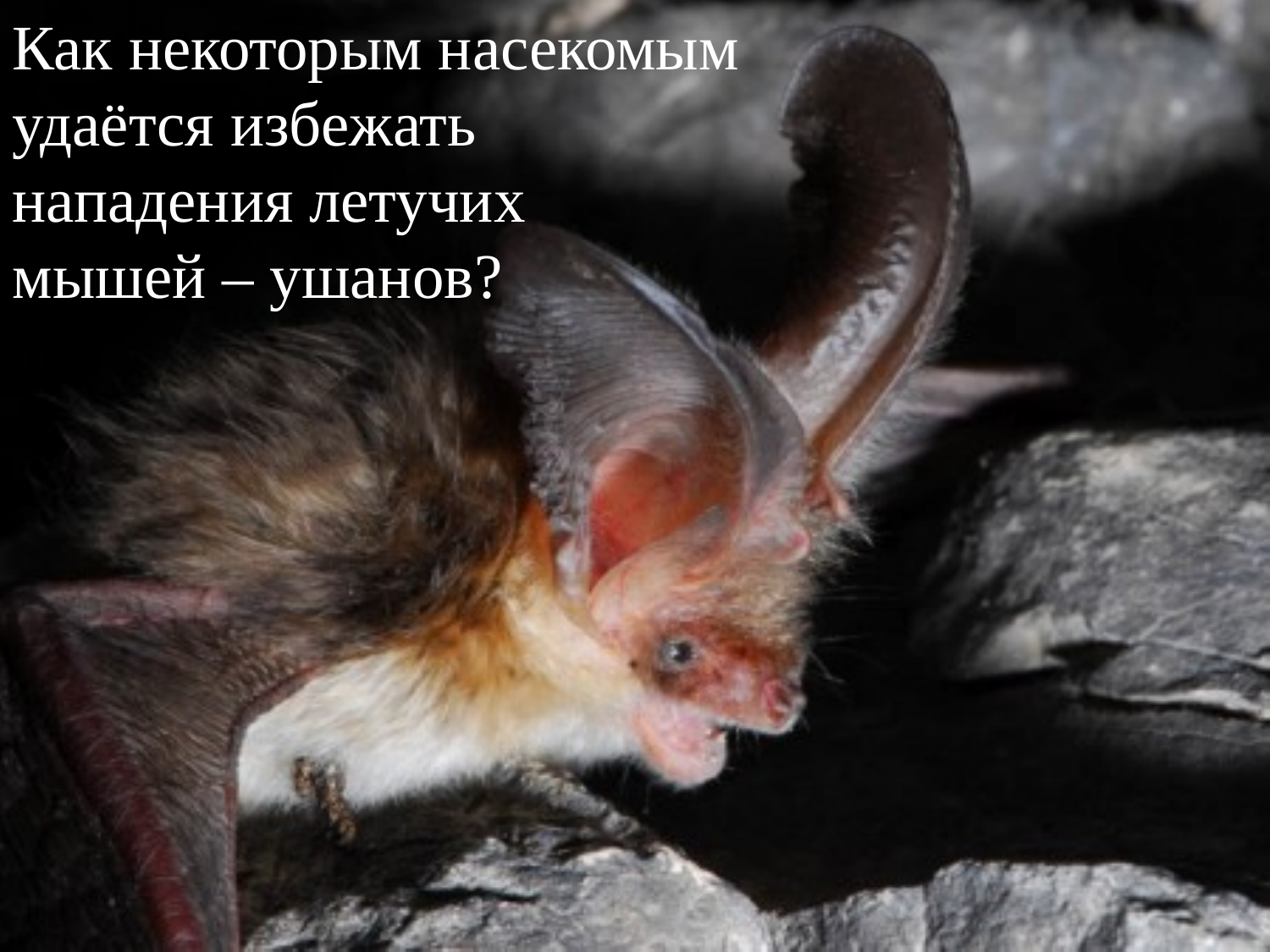

Как некоторым насекомым удаётся избежать нападения летучих
мышей – ушанов?